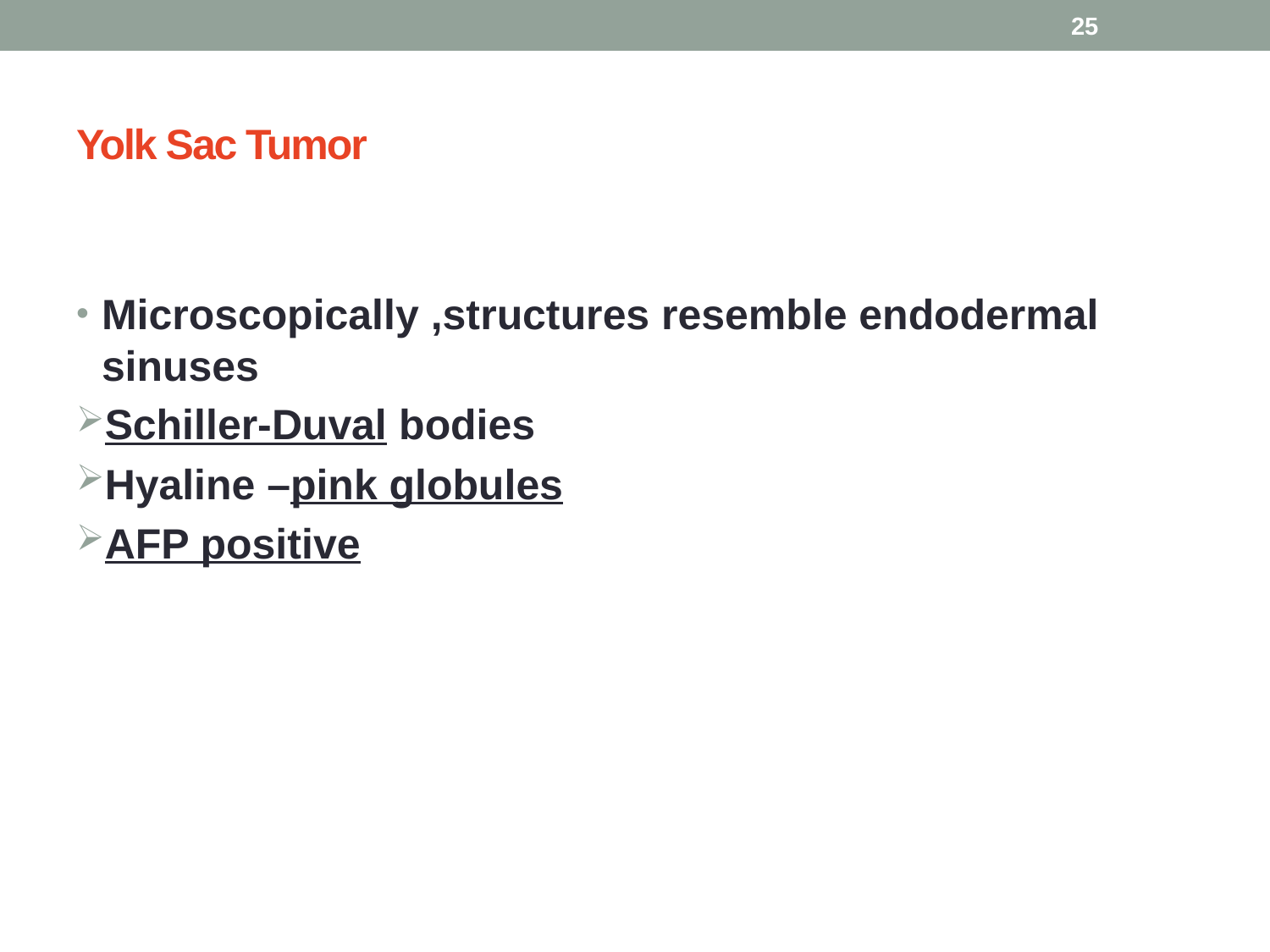

25
# Yolk Sac Tumor

Microscopically ,structures resemble endodermal sinuses
Schiller-Duval bodies
Hyaline –pink globules
AFP positive